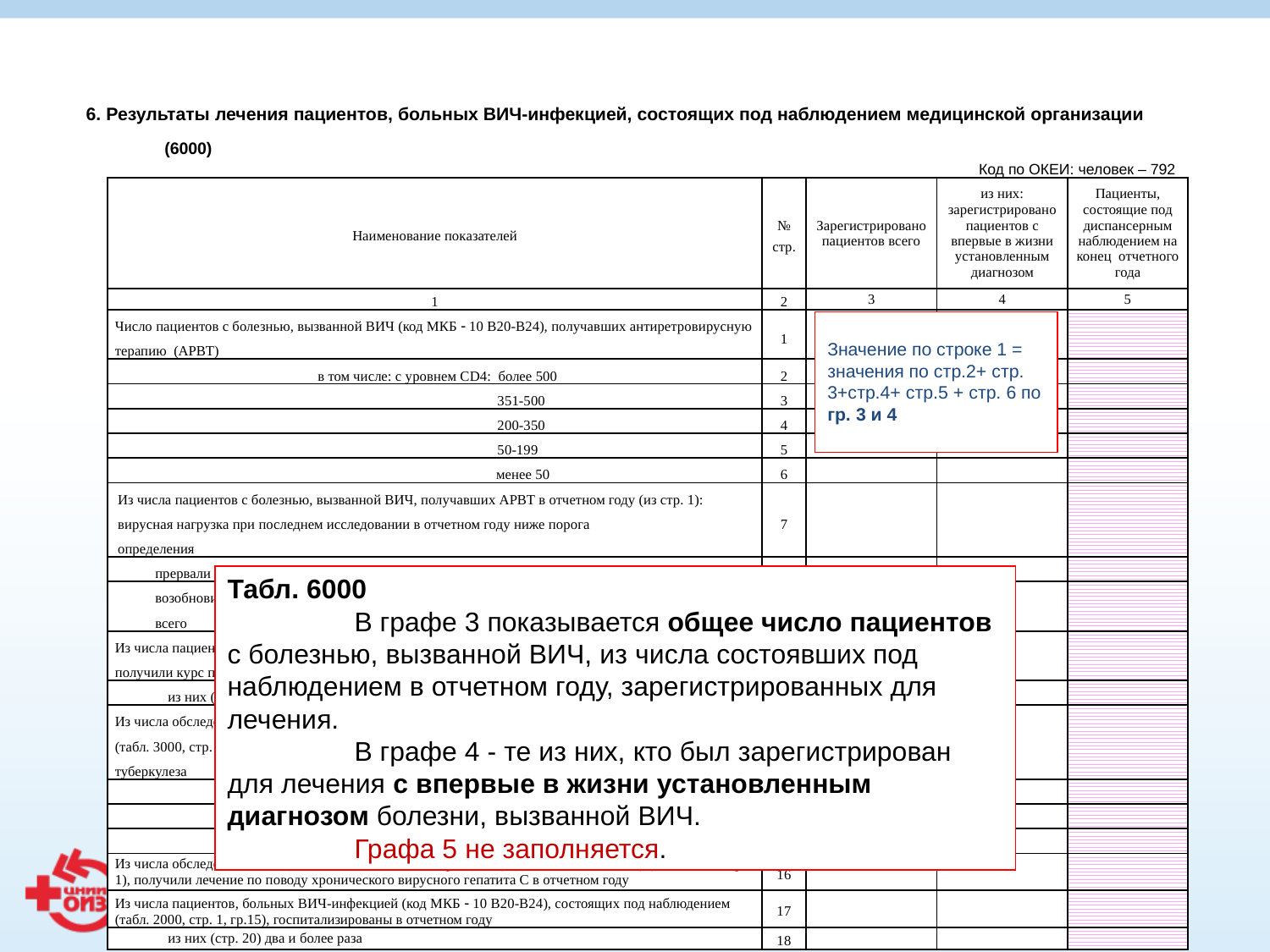

6. Результаты лечения пациентов, больных ВИЧ-инфекцией, состоящих под наблюдением медицинской организации

 (6000) 															Код по ОКЕИ: человек – 792

| Наименование показателей | № стр. | Зарегистрировано пациентов всего | из них: зарегистрировано пациентов с впервые в жизни установленным диагнозом | Пациенты, состоящие под диспансерным наблюдением на конец отчетного года |
| --- | --- | --- | --- | --- |
| 1 | 2 | 3 | 4 | 5 |
| Число пациентов с болезнью, вызванной ВИЧ (код МКБ − 10 В20-В24), получавших антиретровирусную терапию (АРВТ) | 1 |  |  |  |
| в том числе: с уровнем СD4: более 500 | 2 |  |  |  |
| 351-500 | 3 |  |  |  |
| 200-350 | 4 |  |  |  |
| 50-199 | 5 |  |  |  |
| менее 50 | 6 |  |  |  |
| Из числа пациентов с болезнью, вызванной ВИЧ, получавших АРВТ в отчетном году (из стр. 1): вирусная нагрузка при последнем исследовании в отчетном году ниже порога определения | 7 |  |  |  |
| прервали АРВТ в отчетном году, всего | 8 |  |  |  |
| возобновили АРВТ в отчетном году после перерыва (независимо от его продолжительности), всего | 9 |  |  |  |
| Из числа пациентов, больных ВИЧ-инфекцией с проявлениями туберкулеза (табл. 4000, стр. 1), получили курс противотуберкулезной химиотерапии в отчетном году, всего | 10 |  |  |  |
| из них (из стр. 10): одновременно получали антиретровирусную терапию | 11 |  |  |  |
| Из числа обследованных пациентов, больных ВИЧ-инфекцией (код МКБ − 10 В20-В24) (табл. 3000, стр. 1), получили курс химиопрофилактики в отчетном году: туберкулеза | 12 |  |  |  |
| токсоплазмоза | 13 |  |  |  |
| пневмоцистной пневмонии | 14 |  |  |  |
| атипичного микобактериоза | 15 |  |  |  |
| Из числа обследованных пациентов, больных ВИЧ-инфекцией (код МКБ − 10 В20-В24) (табл. 3000, стр. 1), получили лечение по поводу хронического вирусного гепатита С в отчетном году | 16 |  |  |  |
| Из числа пациентов, больных ВИЧ-инфекцией (код МКБ − 10 В20-В24), состоящих под наблюдением (табл. 2000, стр. 1, гр.15), госпитализированы в отчетном году | 17 |  |  |  |
| из них (стр. 20) два и более раза | 18 |  |  |  |

Значение по строке 1 = значения по стр.2+ стр. 3+стр.4+ стр.5 + стр. 6 по гр. 3 и 4

Табл. 6000
	В графе 3 показывается общее число пациентов с болезнью, вызванной ВИЧ, из числа состоявших под наблюдением в отчетном году, зарегистрированных для лечения.
 	В графе 4 - те из них, кто был зарегистрирован для лечения с впервые в жизни установленным диагнозом болезни, вызванной ВИЧ.
	Графа 5 не заполняется.